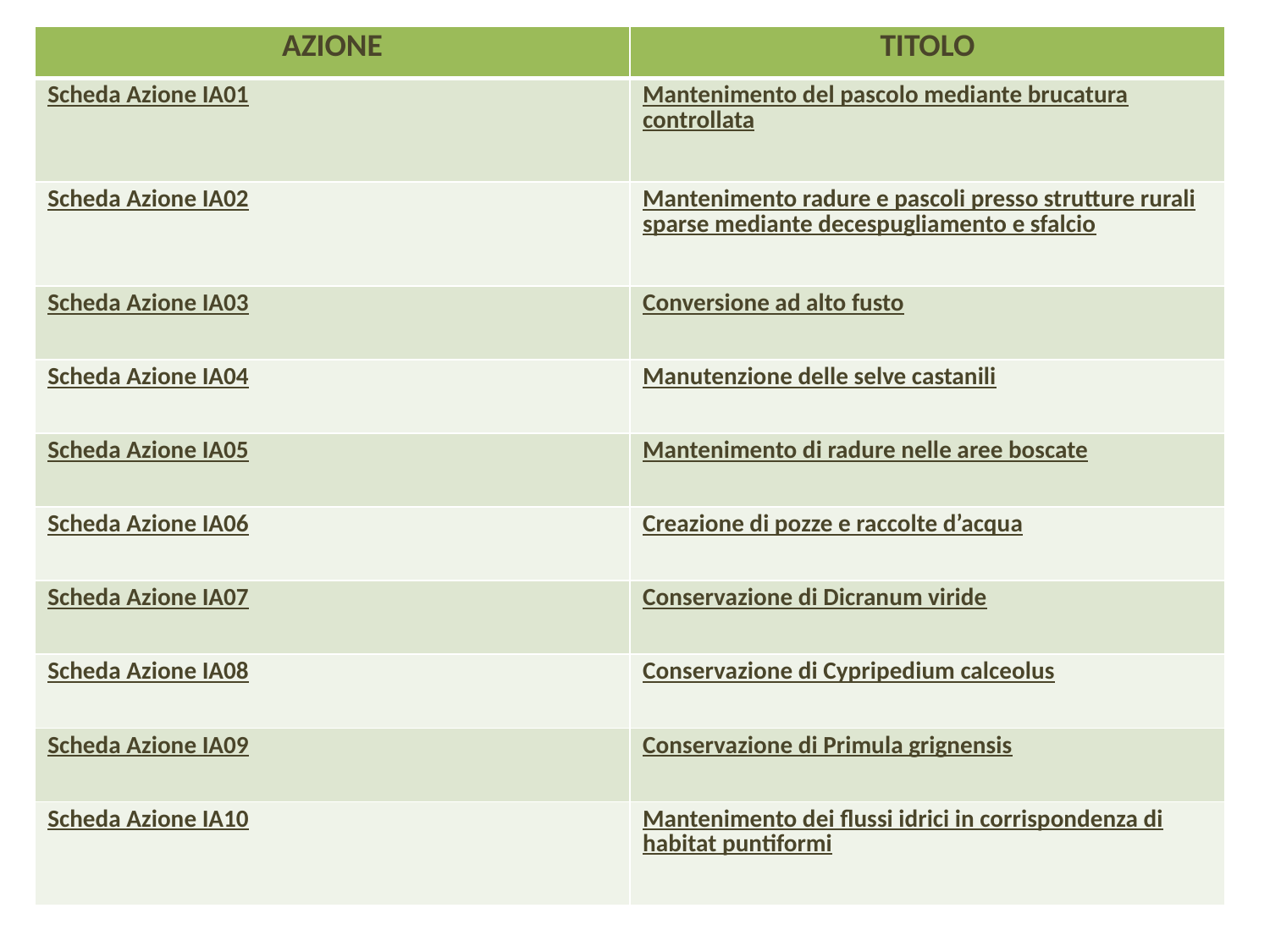

| AZIONE | TITOLO |
| --- | --- |
| Scheda Azione IA01 | Mantenimento del pascolo mediante brucatura controllata |
| Scheda Azione IA02 | Mantenimento radure e pascoli presso strutture rurali sparse mediante decespugliamento e sfalcio |
| Scheda Azione IA03 | Conversione ad alto fusto |
| Scheda Azione IA04 | Manutenzione delle selve castanili |
| Scheda Azione IA05 | Mantenimento di radure nelle aree boscate |
| Scheda Azione IA06 | Creazione di pozze e raccolte d’acqua |
| Scheda Azione IA07 | Conservazione di Dicranum viride |
| Scheda Azione IA08 | Conservazione di Cypripedium calceolus |
| Scheda Azione IA09 | Conservazione di Primula grignensis |
| Scheda Azione IA10 | Mantenimento dei flussi idrici in corrispondenza di habitat puntiformi |